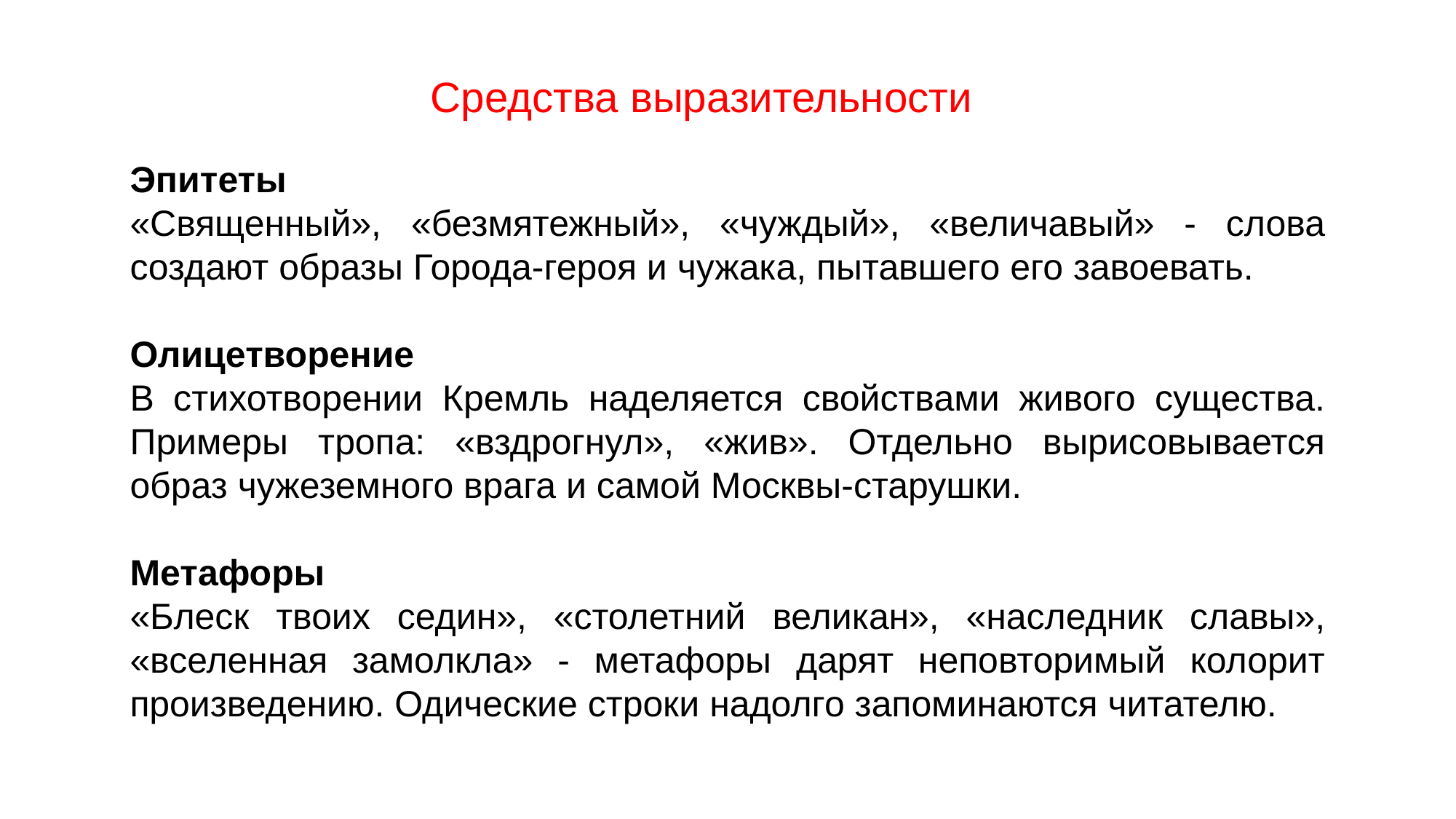

Средства выразительности
Эпитеты
«Священный», «безмятежный», «чуждый», «величавый» - слова создают образы Города-героя и чужака, пытавшего его завоевать.

Олицетворение
В стихотворении Кремль наделяется свойствами живого существа. Примеры тропа: «вздрогнул», «жив». Отдельно вырисовывается образ чужеземного врага и самой Москвы-старушки.

Метафоры
«Блеск твоих седин», «столетний великан», «наследник славы», «вселенная замолкла» - метафоры дарят неповторимый колорит произведению. Одические строки надолго запоминаются читателю.